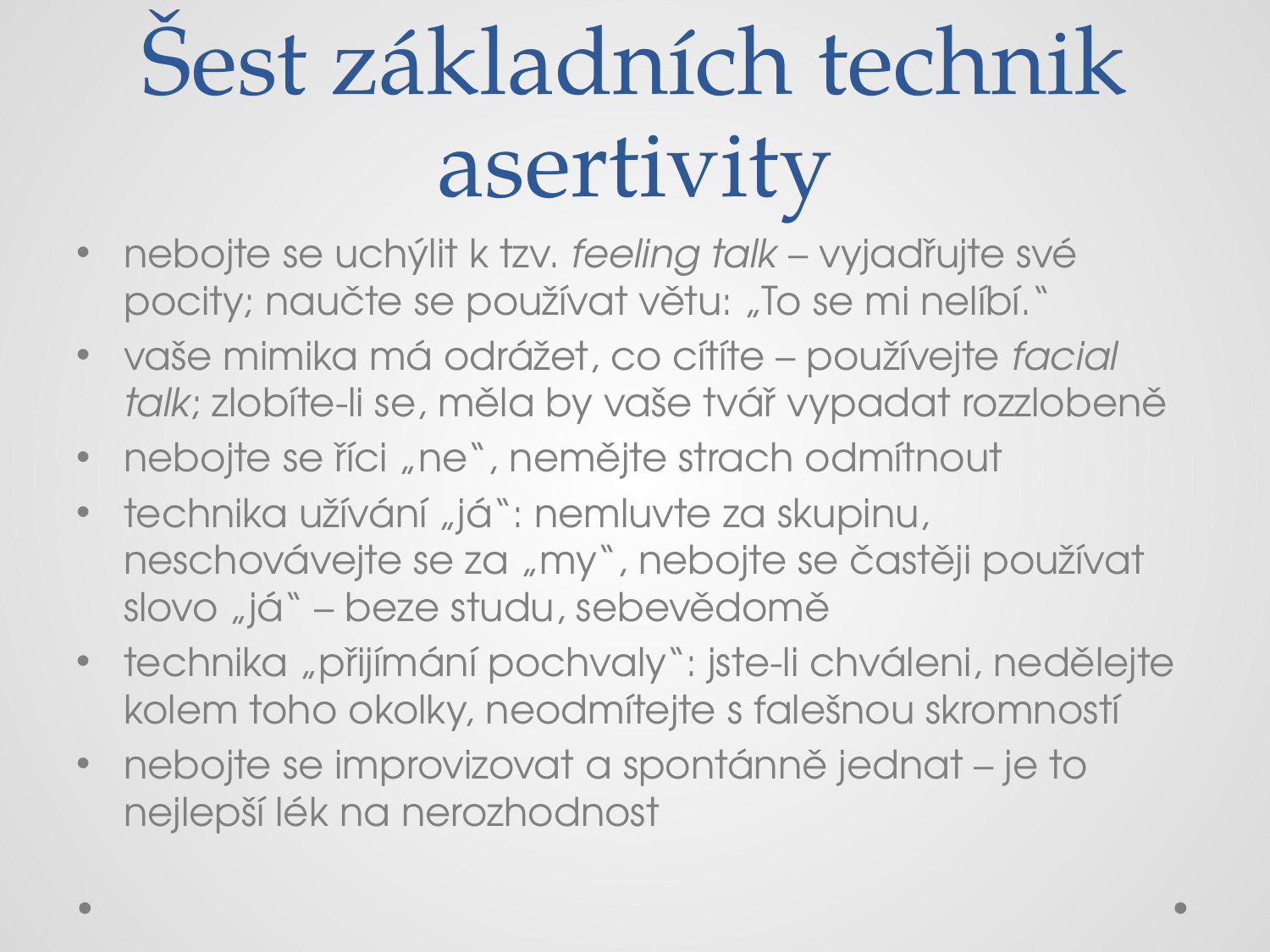

# Šest základních technik asertivity
nebojte se uchýlit k tzv. feeling talk – vyjadřujte své pocity; naučte se používat větu: „To se mi nelíbí.“
vaše mimika má odrážet, co cítíte – používejte facial talk; zlobíte-li se, měla by vaše tvář vypadat rozzlobeně
nebojte se říci „ne“, nemějte strach odmítnout
technika užívání „já“: nemluvte za skupinu, neschovávejte se za „my“, nebojte se častěji používat slovo „já“ – beze studu, sebevědomě
technika „přijímání pochvaly“: jste-li chváleni, nedělejte kolem toho okolky, neodmítejte s falešnou skromností
nebojte se improvizovat a spontánně jednat – je to nejlepší lék na nerozhodnost